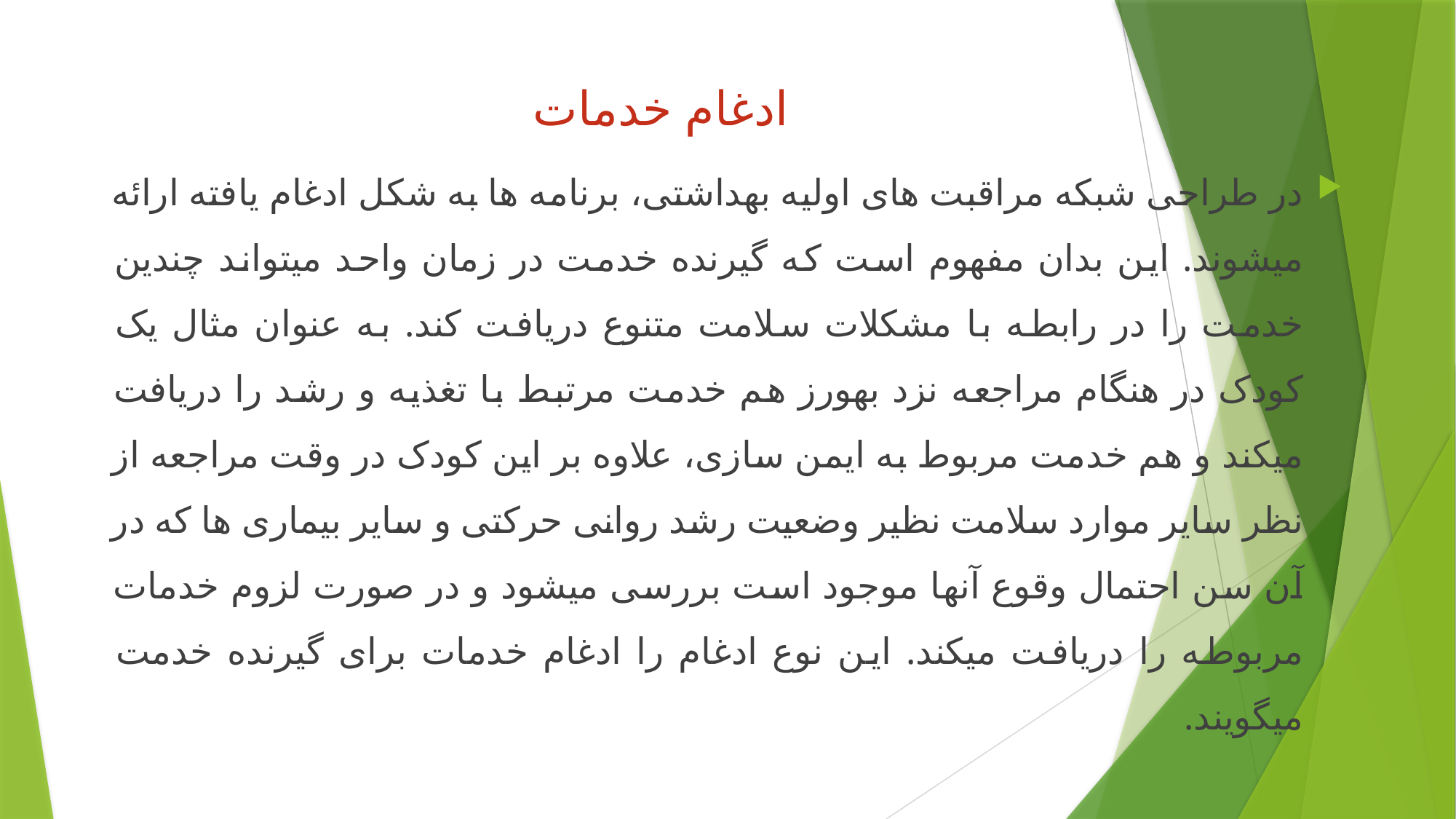

# ادغام خدمات
در طراحی شبکه مراقبت های اولیه بهداشتی، برنامه ها به شکل ادغام یافته ارائه میشوند. این بدان مفهوم است که گیرنده خدمت در زمان واحد میتواند چندین خدمت را در رابطه با مشکلات سلامت متنوع دریافت کند. به عنوان مثال یک کودک در هنگام مراجعه نزد بهورز هم خدمت مرتبط با تغذیه و رشد را دریافت میکند و هم خدمت مربوط به ایمن سازی، علاوه بر این کودک در وقت مراجعه از نظر سایر موارد سلامت نظیر وضعیت رشد روانی حرکتی و سایر بیماری ها که در آن سن احتمال وقوع آنها موجود است بررسی میشود و در صورت لزوم خدمات مربوطه را دریافت میکند. این نوع ادغام را ادغام خدمات برای گیرنده خدمت میگویند.